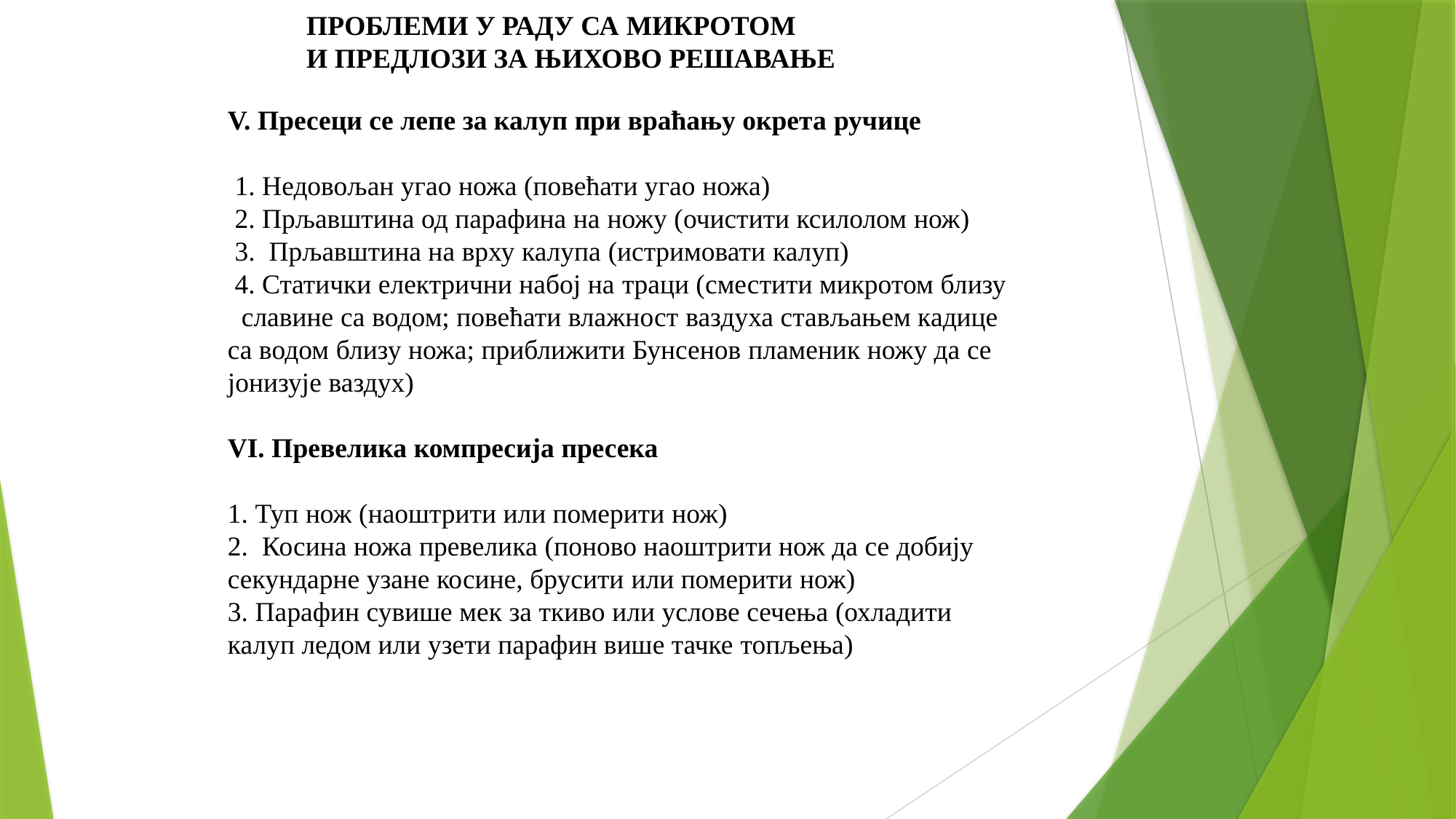

ПРОБЛЕМИ У РАДУ СА МИКРОТОМ
И ПРЕДЛОЗИ ЗА ЊИХОВО РЕШАВАЊЕ
V. Пресеци се лепе за калуп при враћању окрета ручице

 1. Недовољан угао ножа (повећати угао ножа)
 2. Прљавштина од парафина на ножу (очистити ксилолом нож)
 3.  Прљавштина на врху калупа (истримовати калуп)
 4. Статички електрични набој на траци (сместити микротом близу     славине са водом; повећати влажност ваздуха стављањем кадице са водом близу ножа; приближити Бунсенов пламеник ножу да се јонизује ваздух)

VI. Превелика компресија пресека

1. Туп нож (наоштрити или померити нож)
2.  Косина ножа превелика (поново наоштрити нож да се добију секундарне узане косине, брусити или померити нож)
3. Парафин сувише мек за ткиво или услове сечења (охладити калуп ледом или узети парафин више тачке топљења)